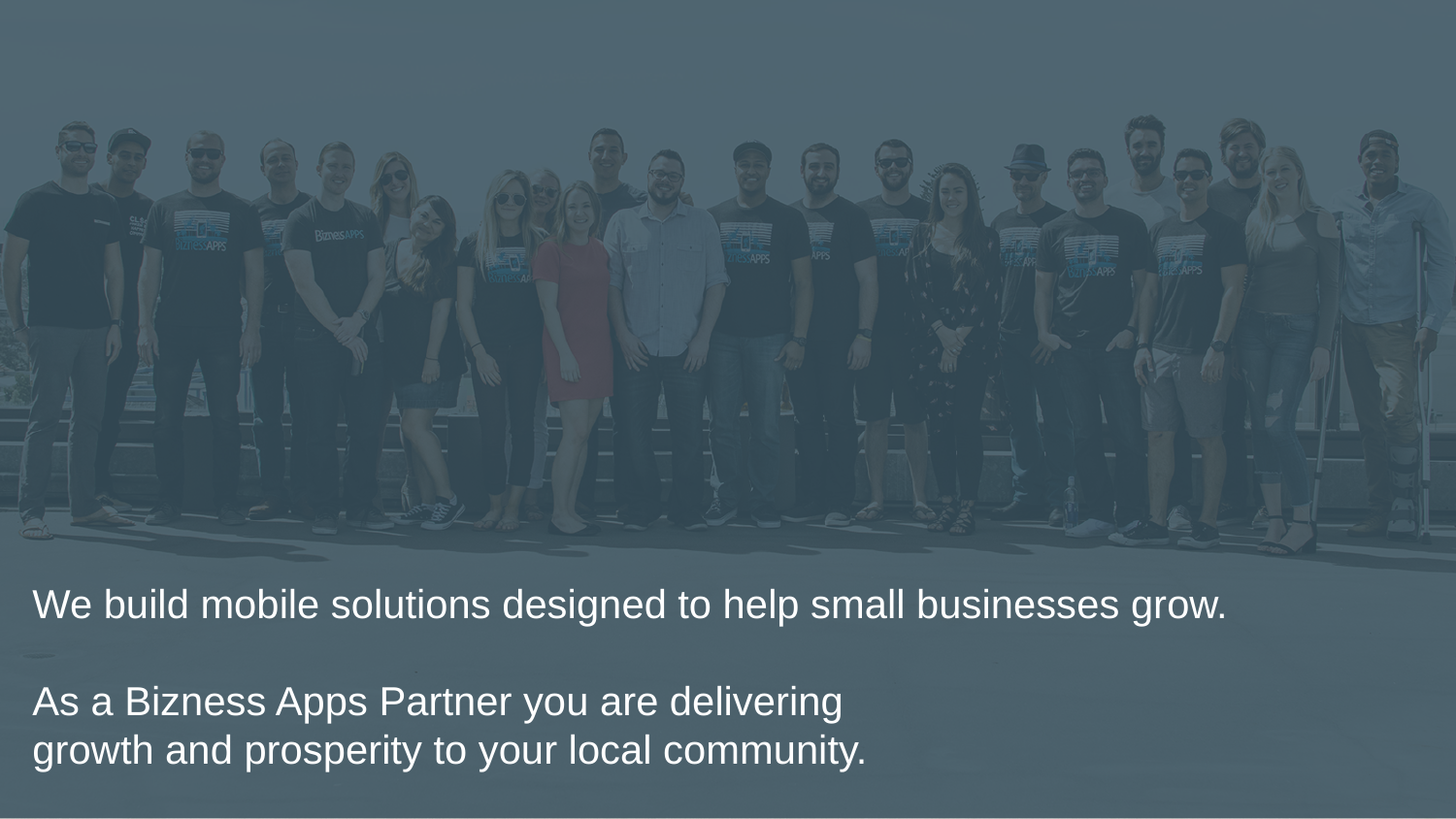

We build mobile solutions designed to help small businesses grow.
As a Bizness Apps Partner you are delivering
growth and prosperity to your local community.